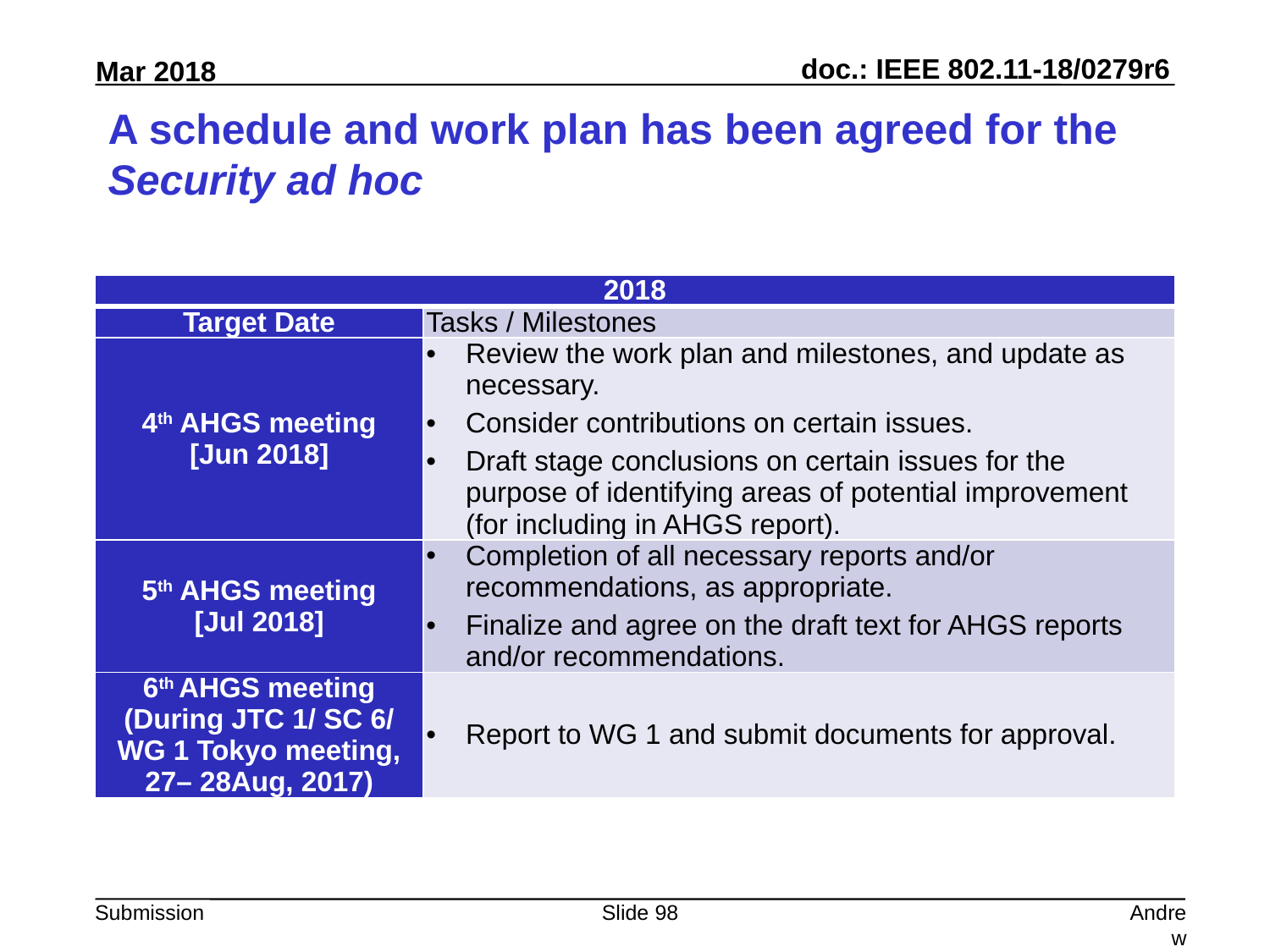

# A schedule and work plan has been agreed for the Security ad hoc
| 2018 |  |
| --- | --- |
| Target Date | Tasks / Milestones |
| 4th AHGS meeting [Jun 2018] | Review the work plan and milestones, and update as necessary. Consider contributions on certain issues. Draft stage conclusions on certain issues for the purpose of identifying areas of potential improvement (for including in AHGS report). |
| 5th AHGS meeting [Jul 2018] | Completion of all necessary reports and/or recommendations, as appropriate. Finalize and agree on the draft text for AHGS reports and/or recommendations. |
| 6th AHGS meeting (During JTC 1/ SC 6/ WG 1 Tokyo meeting, 27– 28Aug, 2017) | Report to WG 1 and submit documents for approval. |
Slide 98
Andrew Myles, Cisco